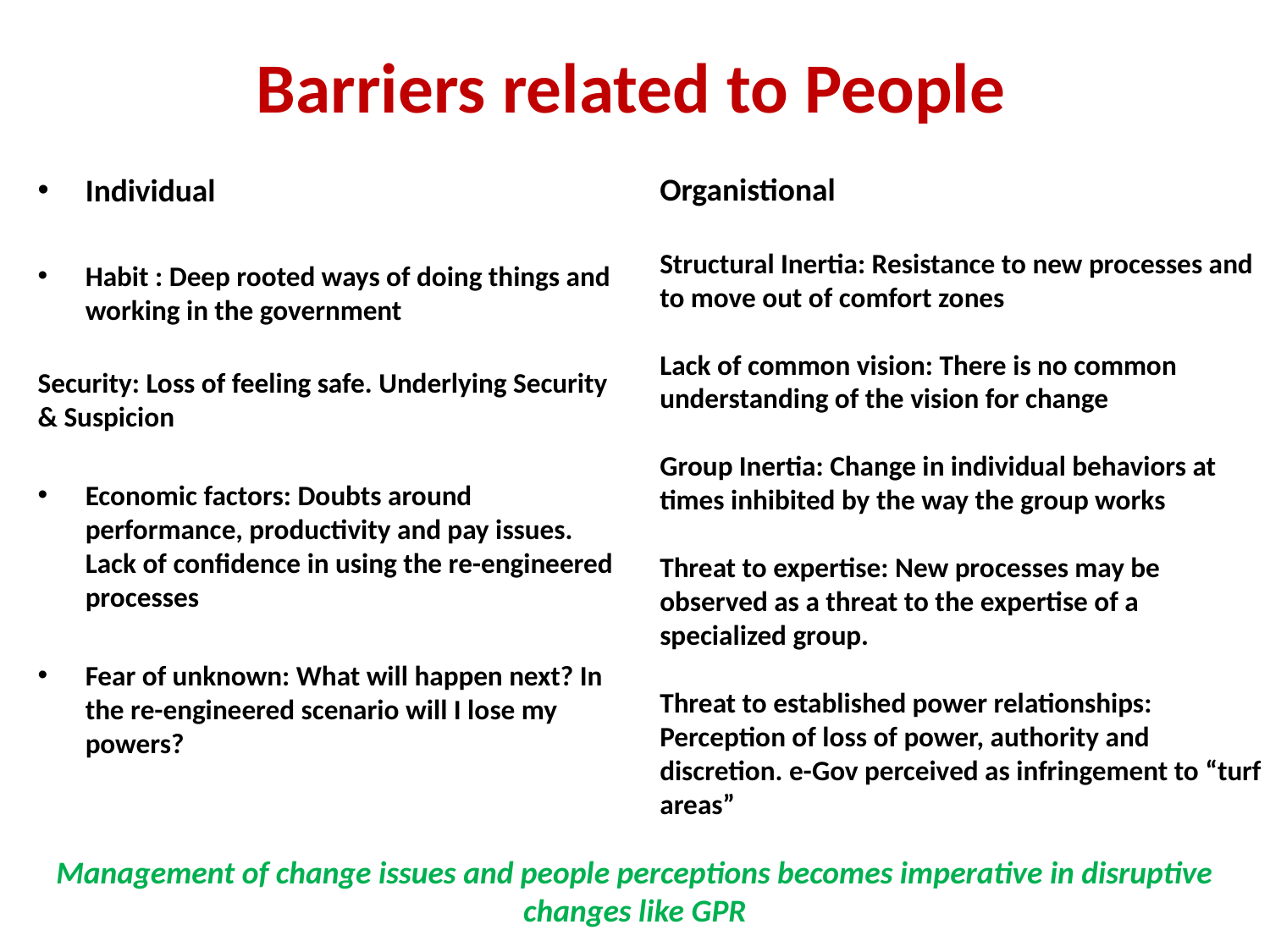

# Barriers related to People
Individual

Habit : Deep rooted ways of doing things and working in the government

Security: Loss of feeling safe. Underlying Security & Suspicion

Economic factors: Doubts around performance, productivity and pay issues. Lack of confidence in using the re-engineered processes

Fear of unknown: What will happen next? In the re-engineered scenario will I lose my powers?

Organistional

Structural Inertia: Resistance to new processes and to move out of comfort zones

Lack of common vision: There is no common understanding of the vision for change

Group Inertia: Change in individual behaviors at times inhibited by the way the group works

Threat to expertise: New processes may be observed as a threat to the expertise of a specialized group.

Threat to established power relationships: Perception of loss of power, authority and discretion. e-Gov perceived as infringement to “turf areas”

Management of change issues and people perceptions becomes imperative in disruptive changes like GPR